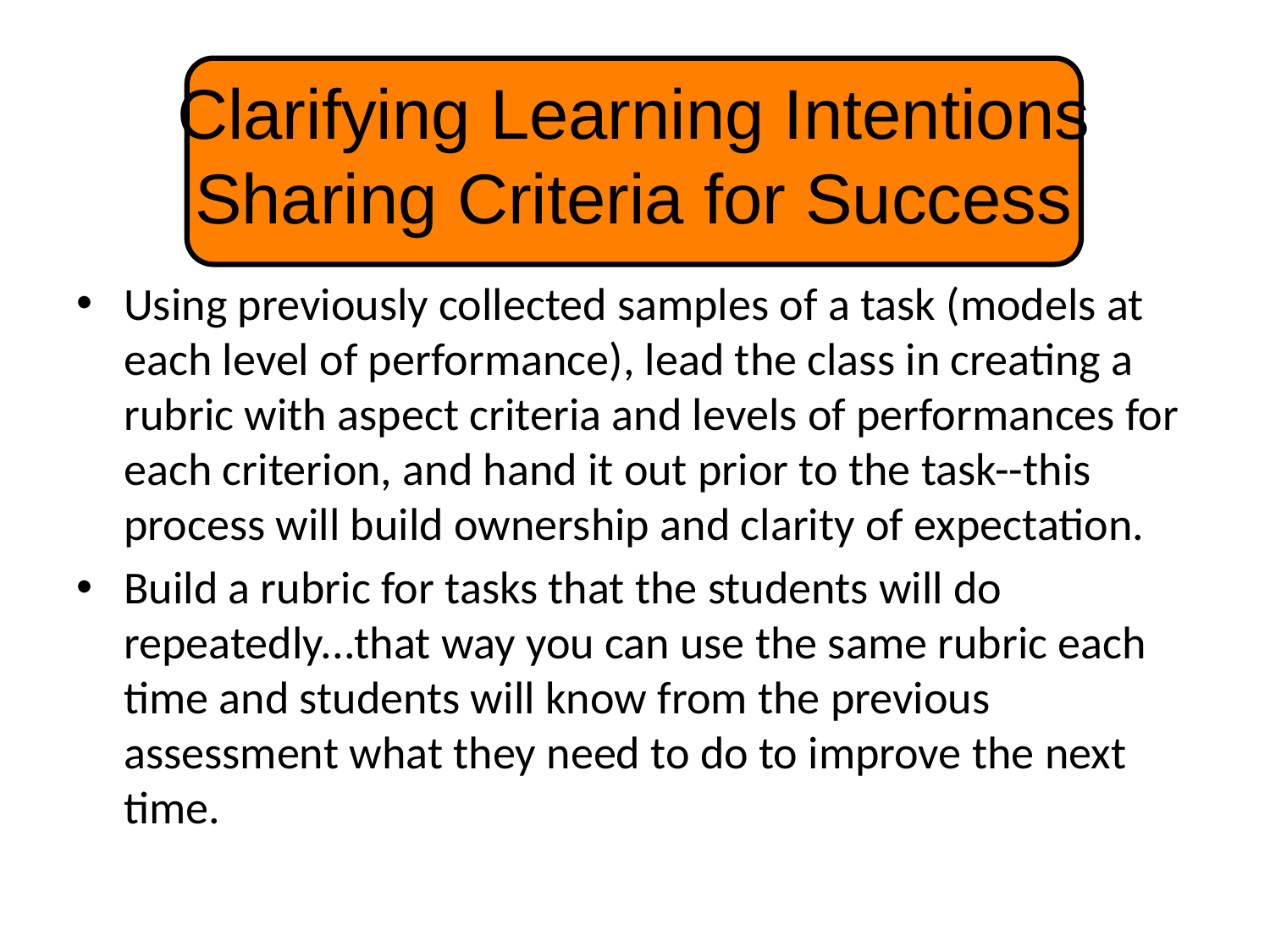

Clarifying Learning Intentions
Sharing Criteria for Success
Using previously collected samples of a task (models at each level of performance), lead the class in creating a rubric with aspect criteria and levels of performances for each criterion, and hand it out prior to the task--this process will build ownership and clarity of expectation.
Build a rubric for tasks that the students will do repeatedly...that way you can use the same rubric each time and students will know from the previous assessment what they need to do to improve the next time.